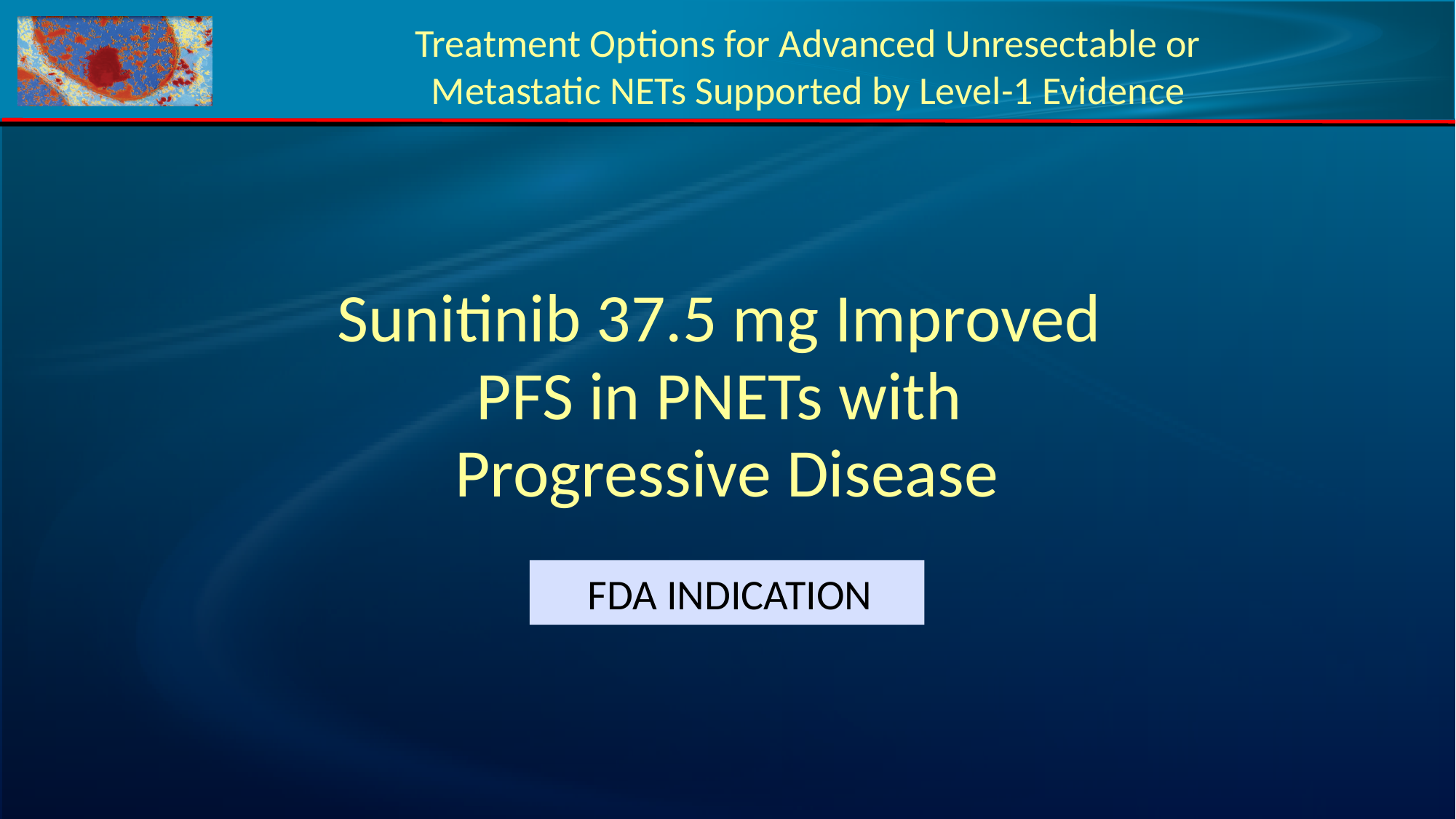

Treatment Options for Advanced Unresectable or Metastatic NETs Supported by Level-1 Evidence
# Sunitinib 37.5 mg Improved PFS in PNETs with Progressive Disease
FDA INDICATION